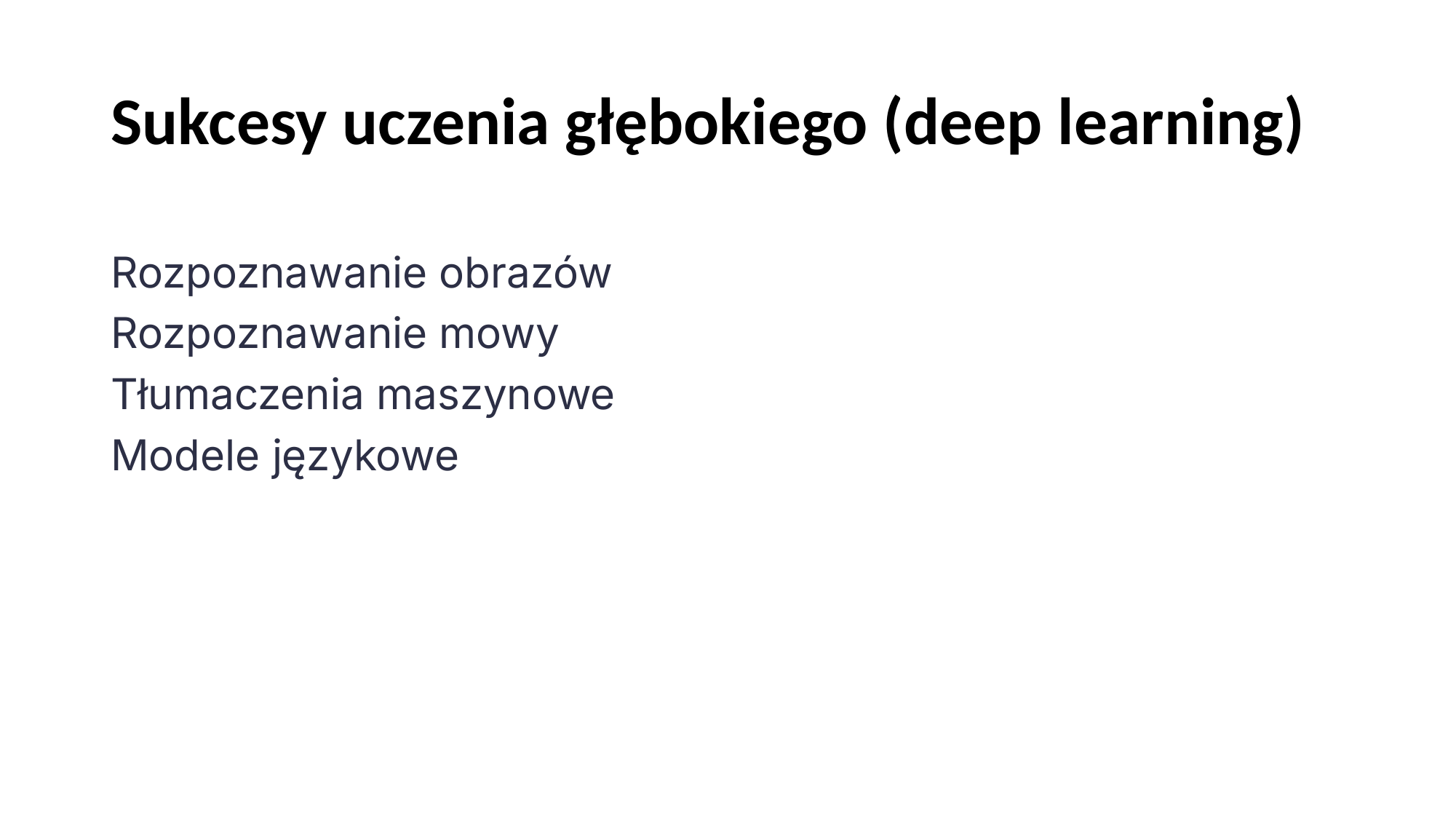

# Sukcesy uczenia głębokiego (deep learning)
Rozpoznawanie obrazów
Rozpoznawanie mowy
Tłumaczenia maszynowe
Modele językowe